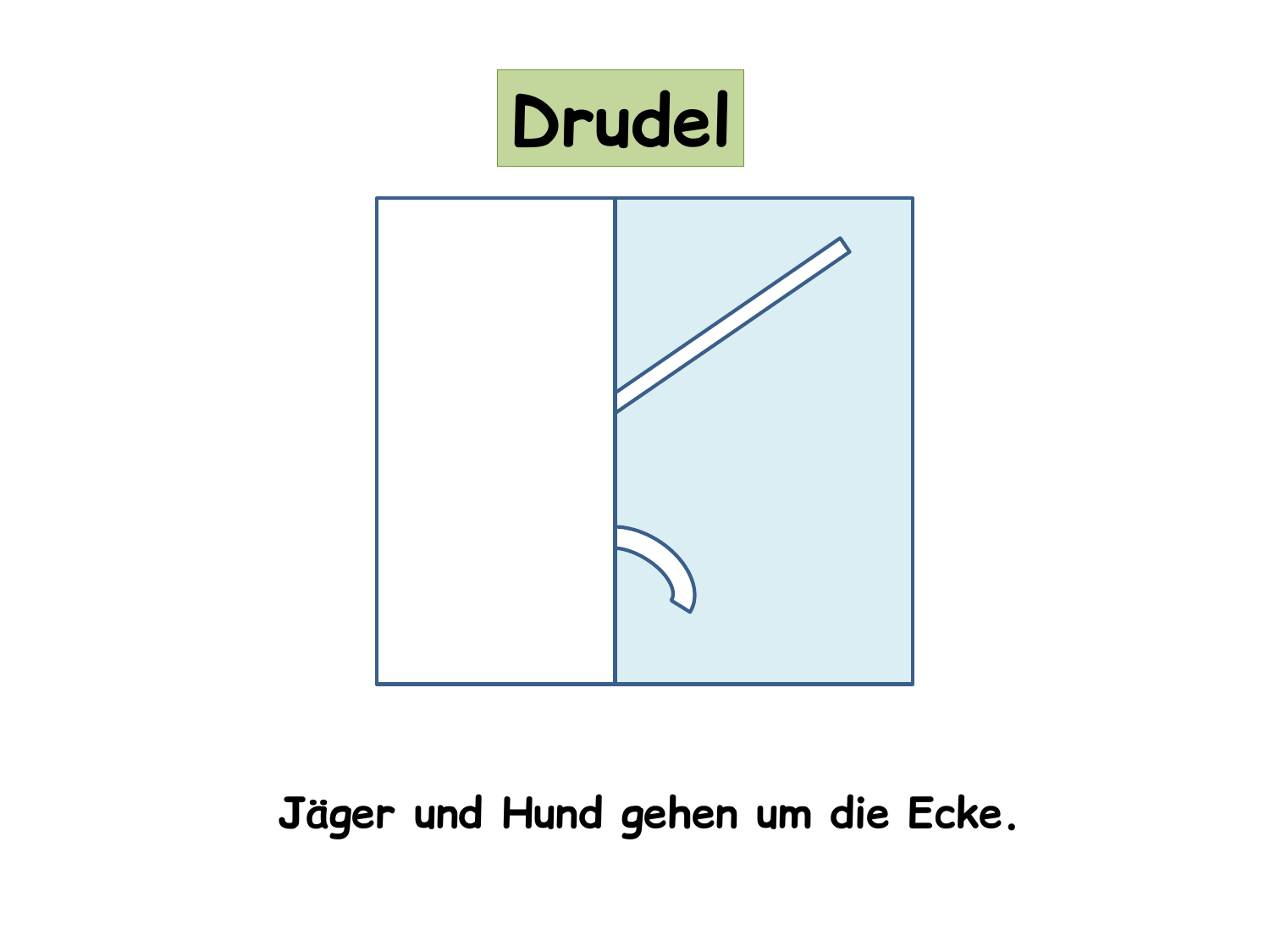

Drudel

# Jäger und Hund gehen um die Ecke.